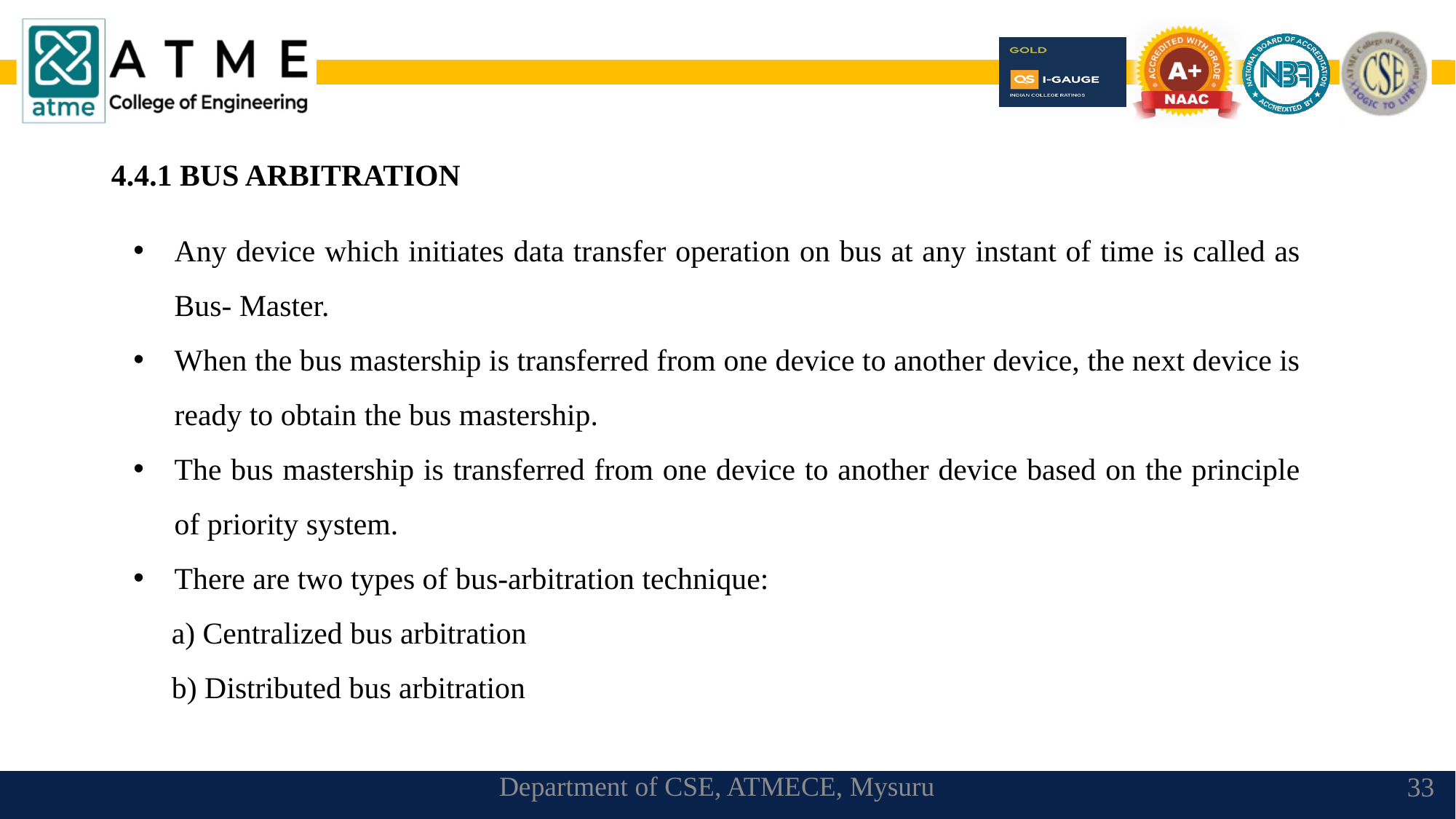

4.4.1 BUS ARBITRATION
Any device which initiates data transfer operation on bus at any instant of time is called as Bus- Master.
When the bus mastership is transferred from one device to another device, the next device is ready to obtain the bus mastership.
The bus mastership is transferred from one device to another device based on the principle of priority system.
There are two types of bus-arbitration technique:
     a) Centralized bus arbitration
     b) Distributed bus arbitration
Department of CSE, ATMECE, Mysuru
33